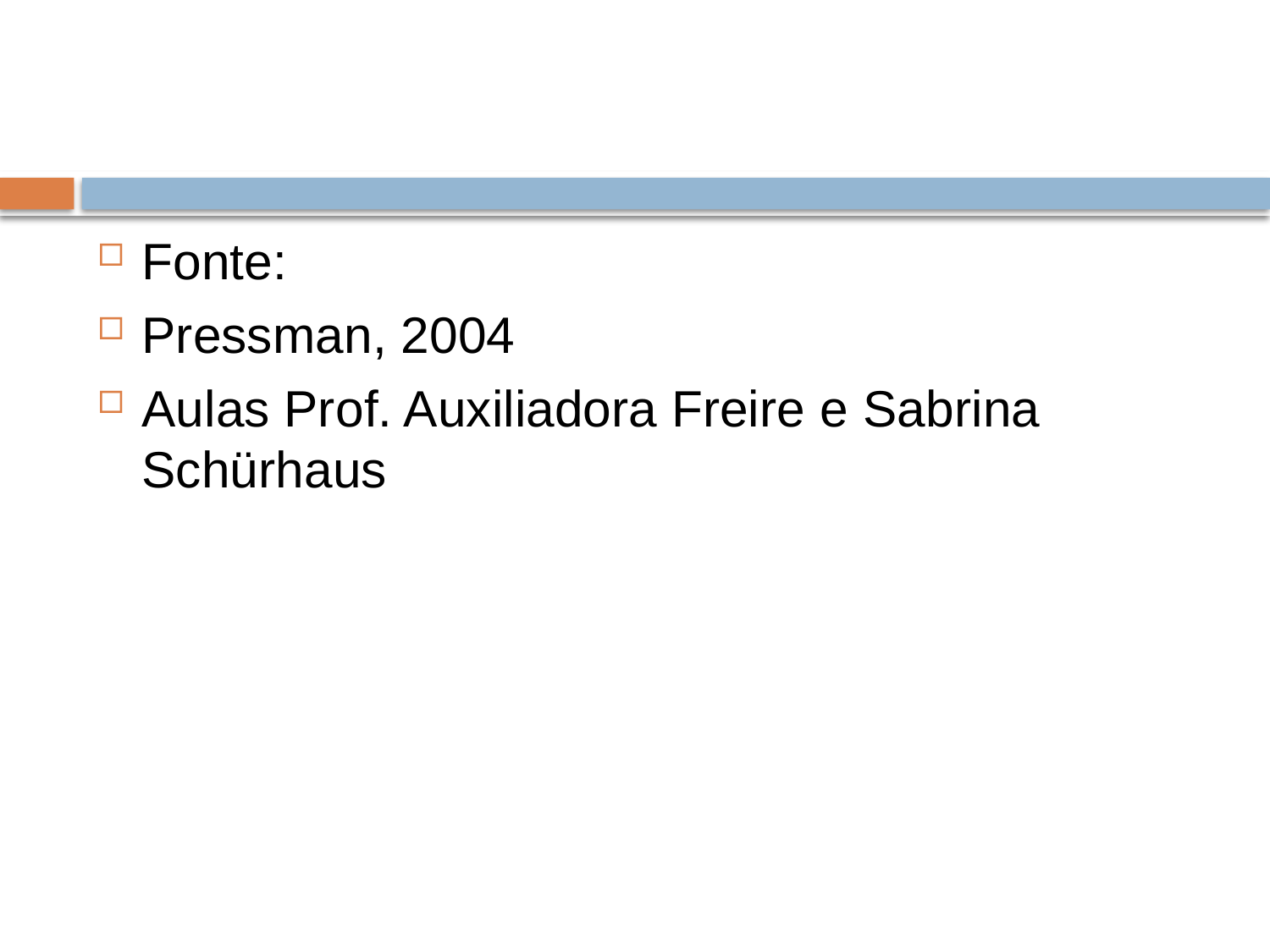

#
Fonte:
Pressman, 2004
Aulas Prof. Auxiliadora Freire e Sabrina Schürhaus